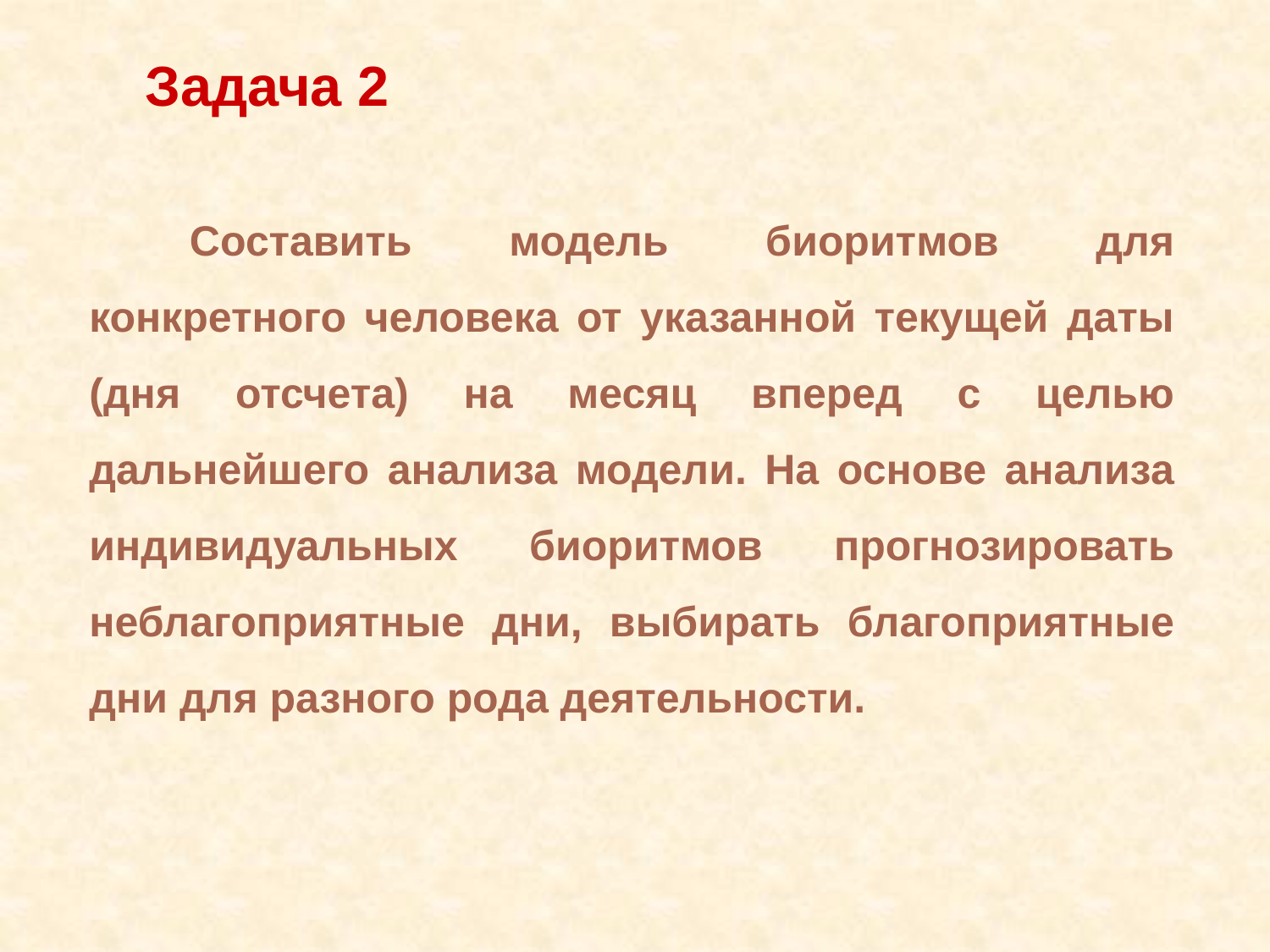

Задача 2

Составить модель биоритмов для конкретного человека от указанной текущей даты (дня отсчета) на месяц вперед с целью дальнейшего анализа модели. На основе анализа индивидуальных биоритмов прогнозировать неблагоприятные дни, выбирать благоприятные дни для разного рода деятельности.